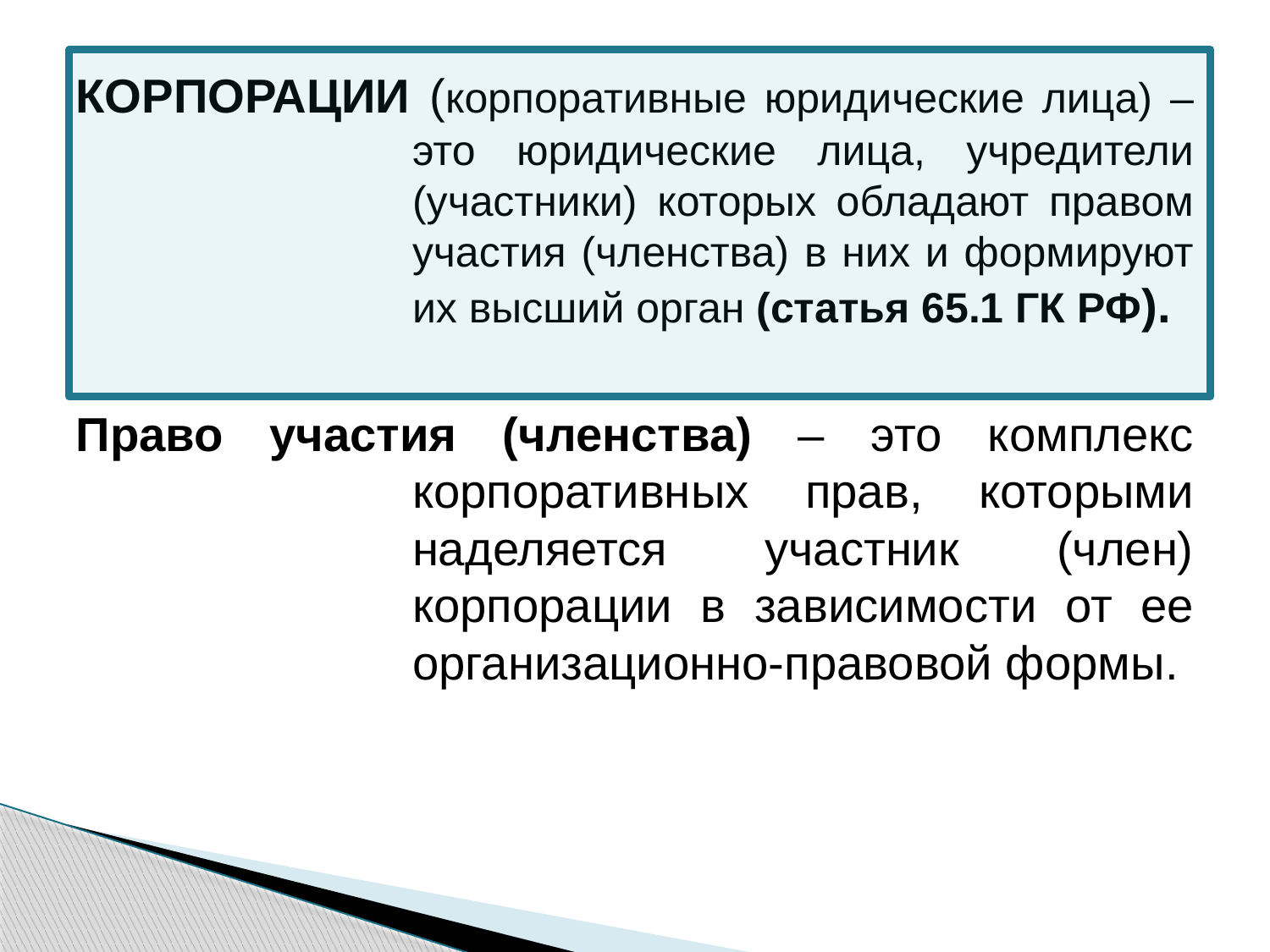

КОРПОРАЦИИ (корпоративные юридические лица) – это юридические лица, учредители (участники) которых обладают правом участия (членства) в них и формируют их высший орган (статья 65.1 ГК РФ).

Право участия (членства) – это комплекс корпоративных прав, которыми наделяется участник (член) корпорации в зависимости от ее организационно-правовой формы.